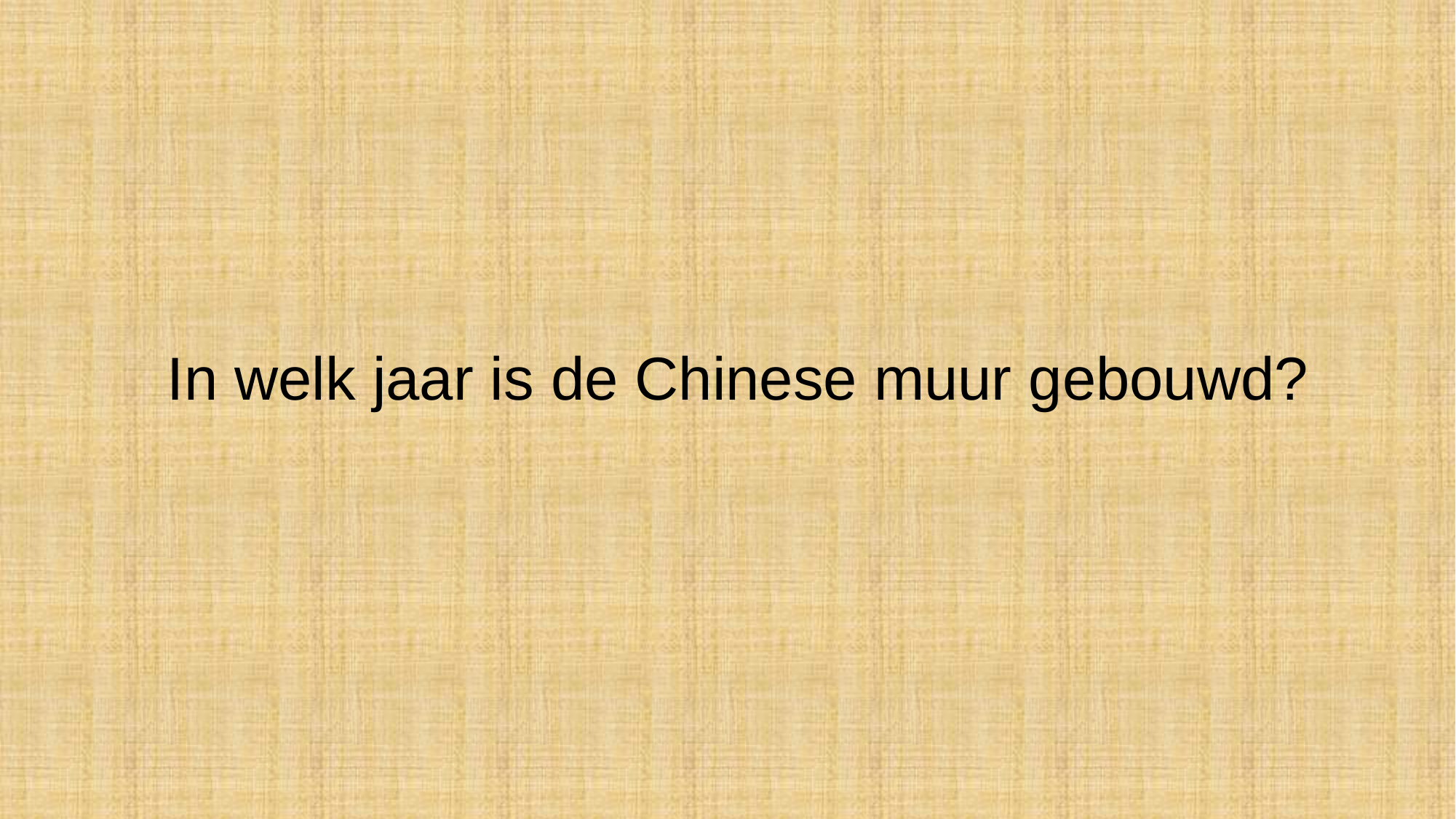

In welk jaar is de Chinese muur gebouwd?